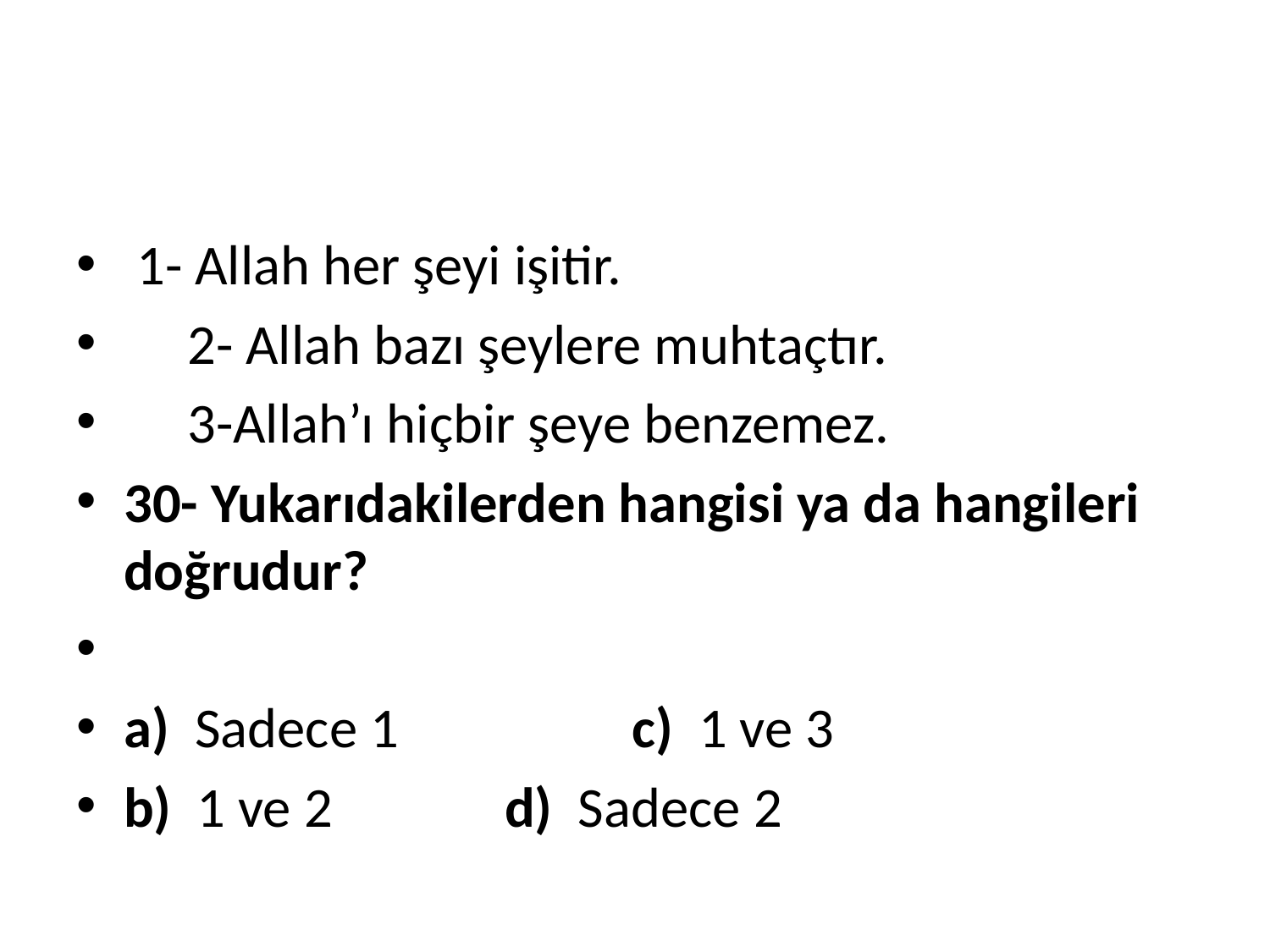

#
 1- Allah her şeyi işitir.
     2- Allah bazı şeylere muhtaçtır.
     3-Allah’ı hiçbir şeye benzemez.
30- Yukarıdakilerden hangisi ya da hangileri doğrudur?

a)  Sadece 1 		c)  1 ve 3
b)  1 ve 2 		d)  Sadece 2